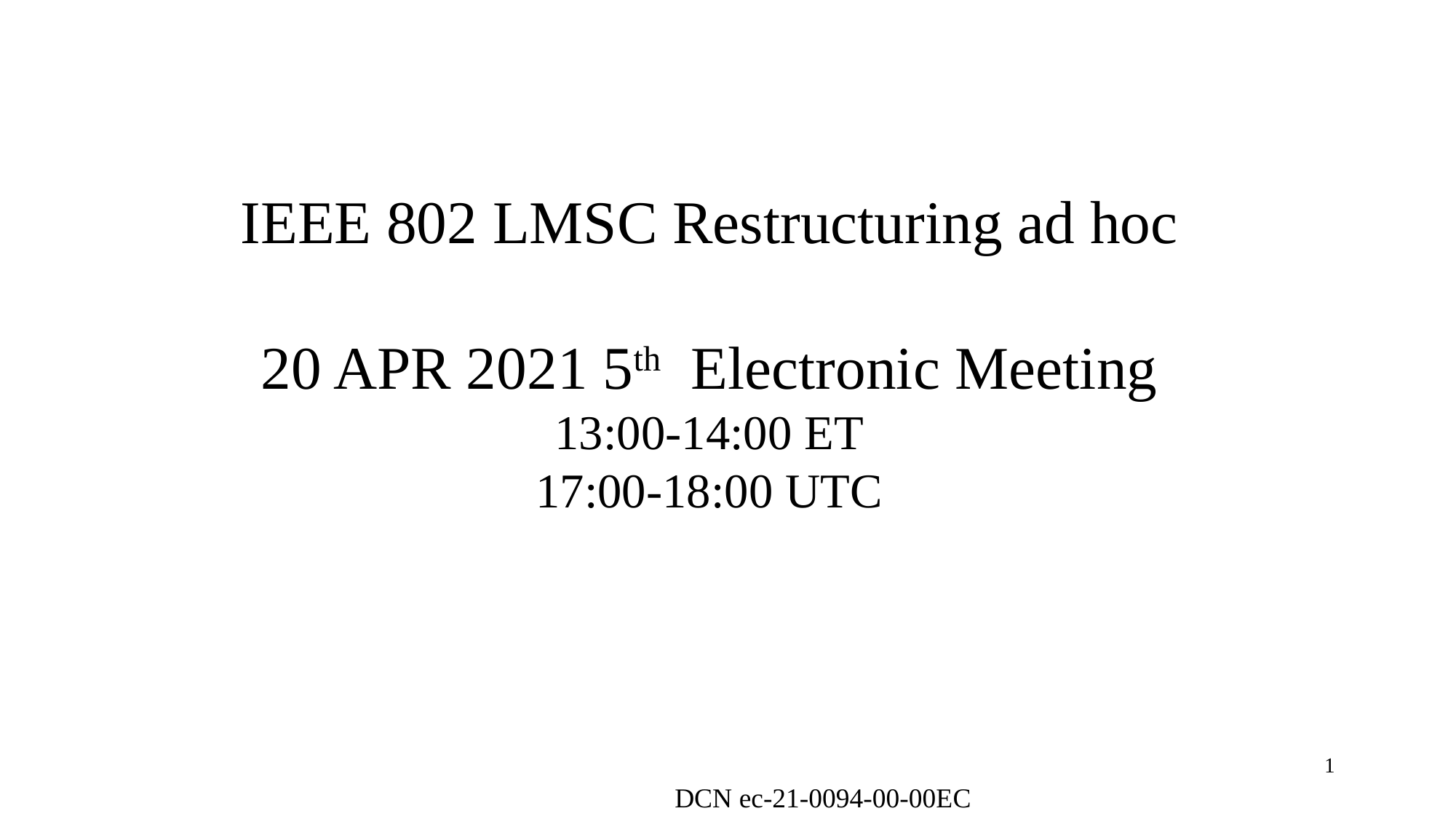

# IEEE 802 LMSC Restructuring ad hoc 20 APR 2021 5th  Electronic Meeting 13:00-14:00 ET 17:00-18:00 UTC
1
DCN ec-21-0094-00-00EC